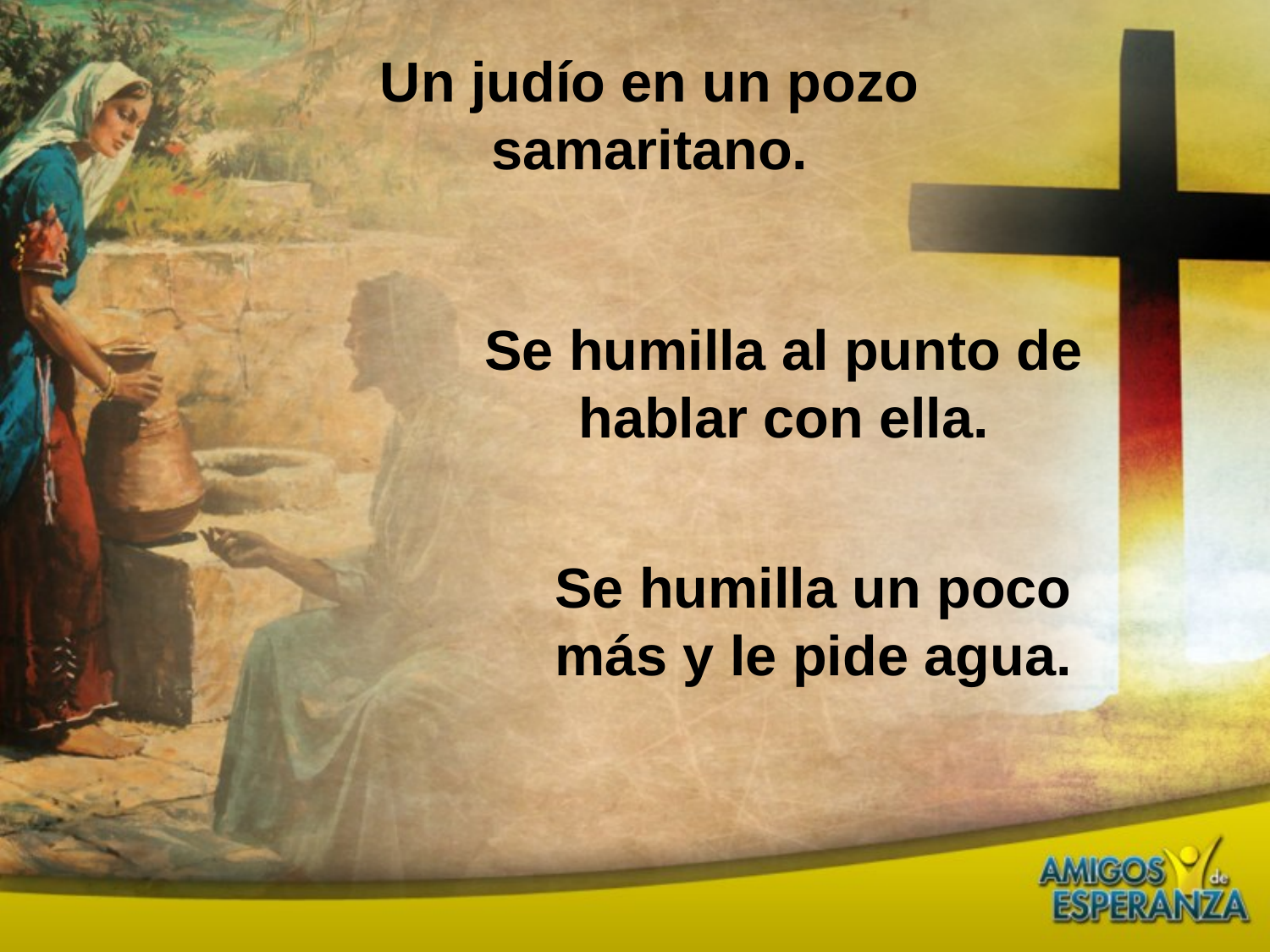

Un judío en un pozo samaritano.
Se humilla al punto de hablar con ella.
Se humilla un poco más y le pide agua.